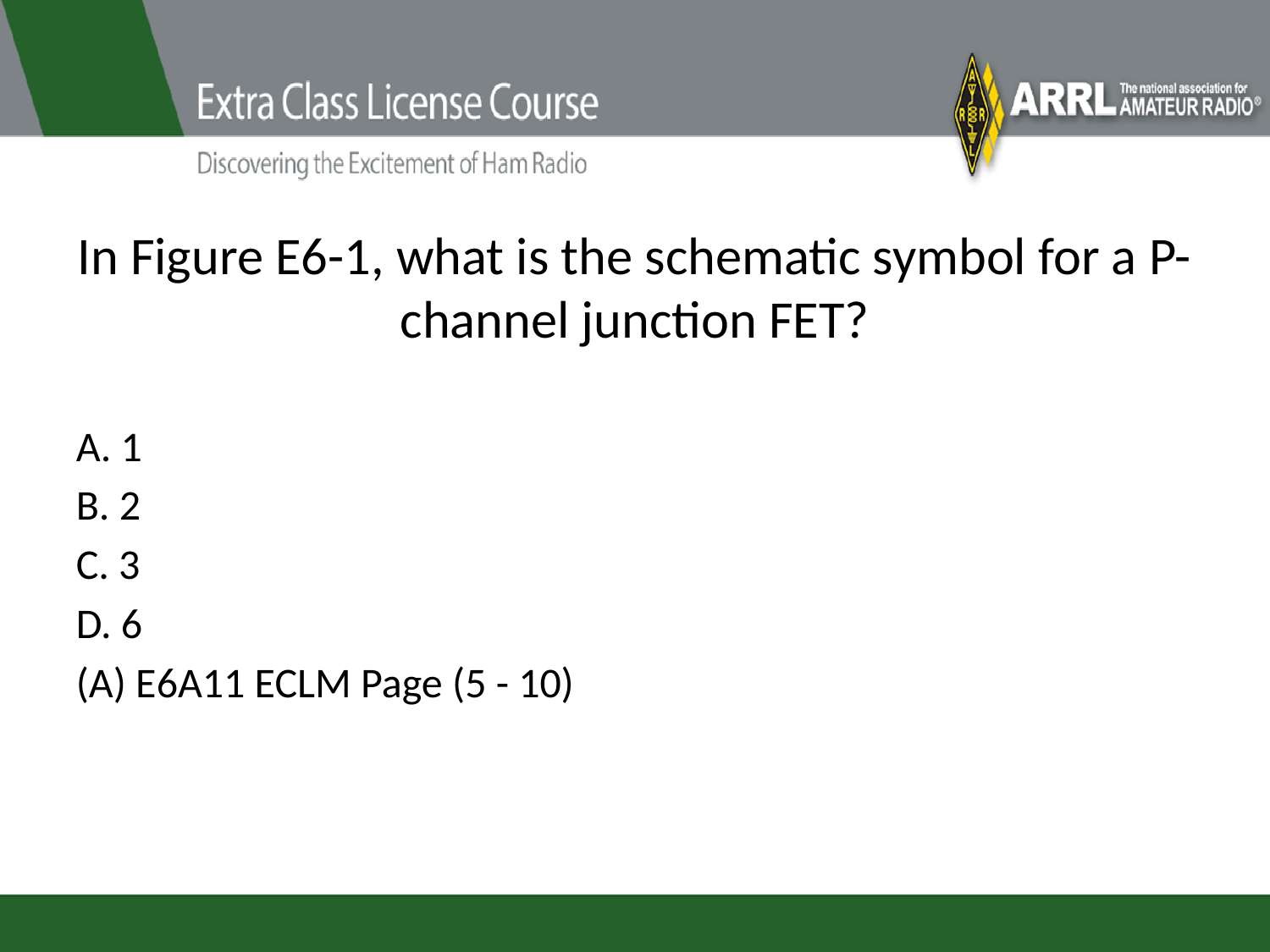

# In Figure E6-1, what is the schematic symbol for a P-channel junction FET?
A. 1
B. 2
C. 3
D. 6
(A) E6A11 ECLM Page (5 - 10)